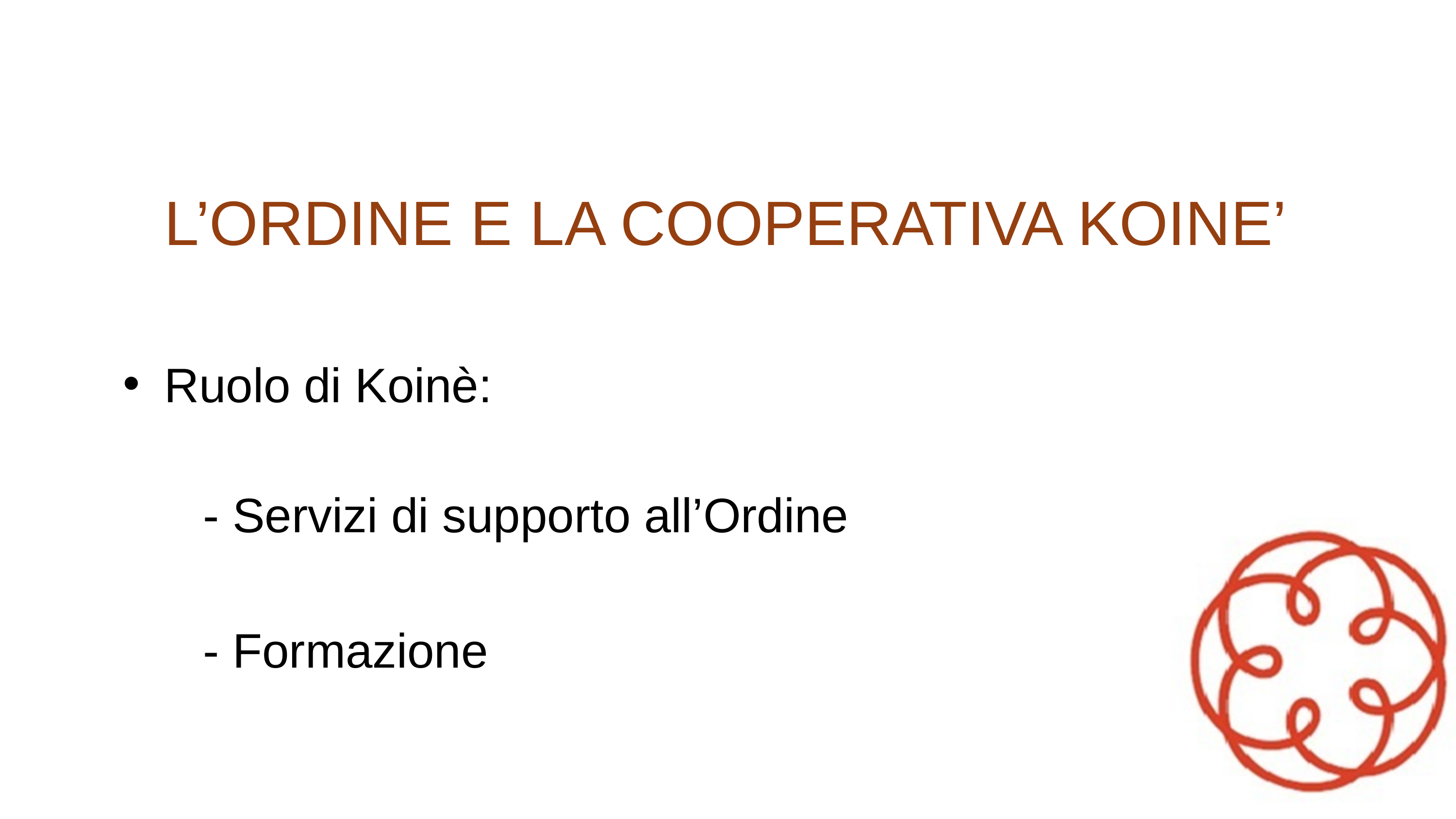

L’ORDINE E LA COOPERATIVA KOINE’

Ruolo di Koinè:

         - Servizi di supporto all’Ordine

         - Formazione